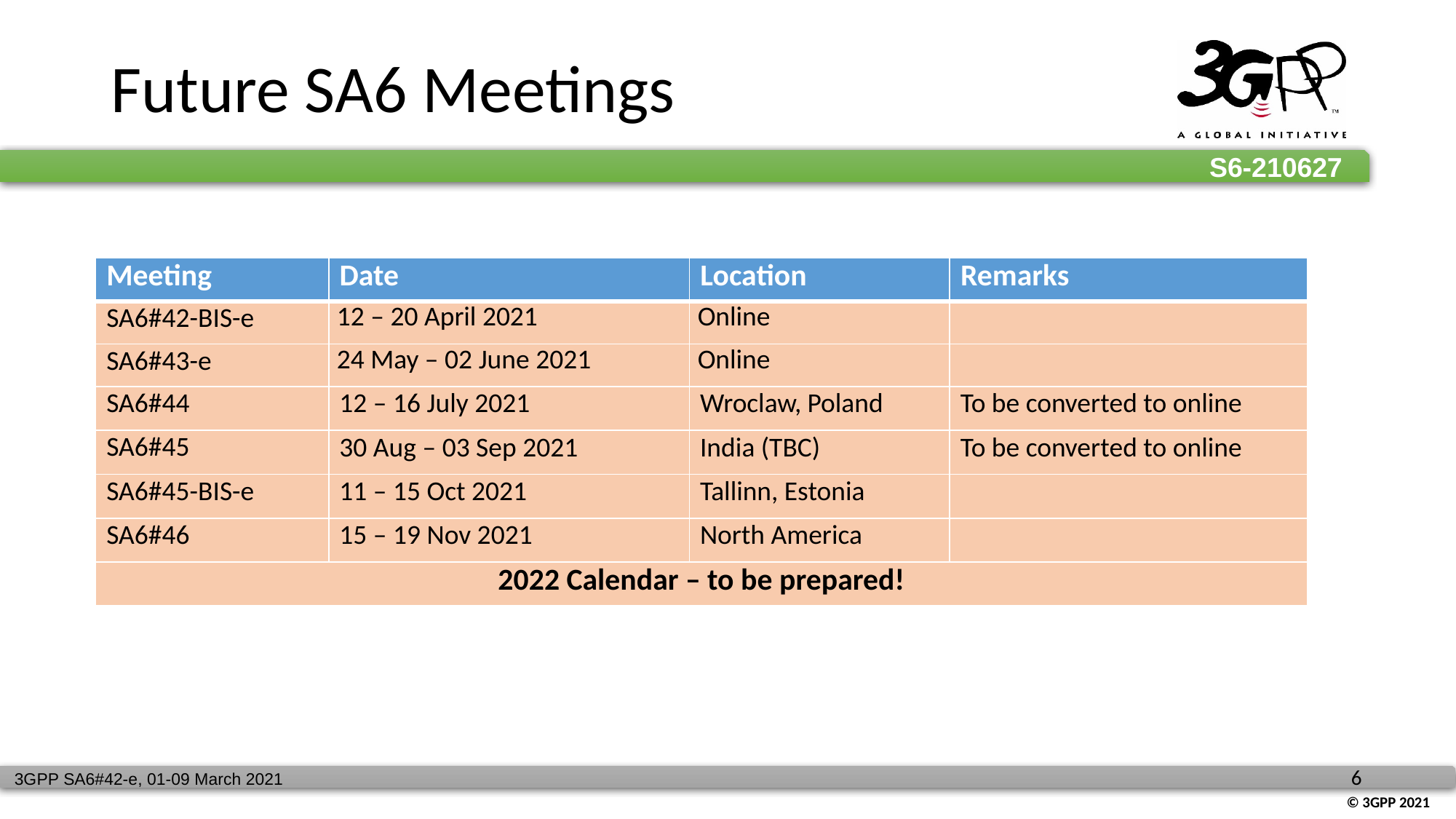

# Future SA6 Meetings
| Meeting | Date | Location | Remarks |
| --- | --- | --- | --- |
| SA6#42-BIS-e | 12 – 20 April 2021 | Online |  |
| SA6#43-e | 24 May – 02 June 2021 | Online |  |
| SA6#44 | 12 – 16 July 2021 | Wroclaw, Poland | To be converted to online |
| SA6#45 | 30 Aug – 03 Sep 2021 | India (TBC) | To be converted to online |
| SA6#45-BIS-e | 11 – 15 Oct 2021 | Tallinn, Estonia |  |
| SA6#46 | 15 – 19 Nov 2021 | North America |  |
| 2022 Calendar – to be prepared! |  |  |  |